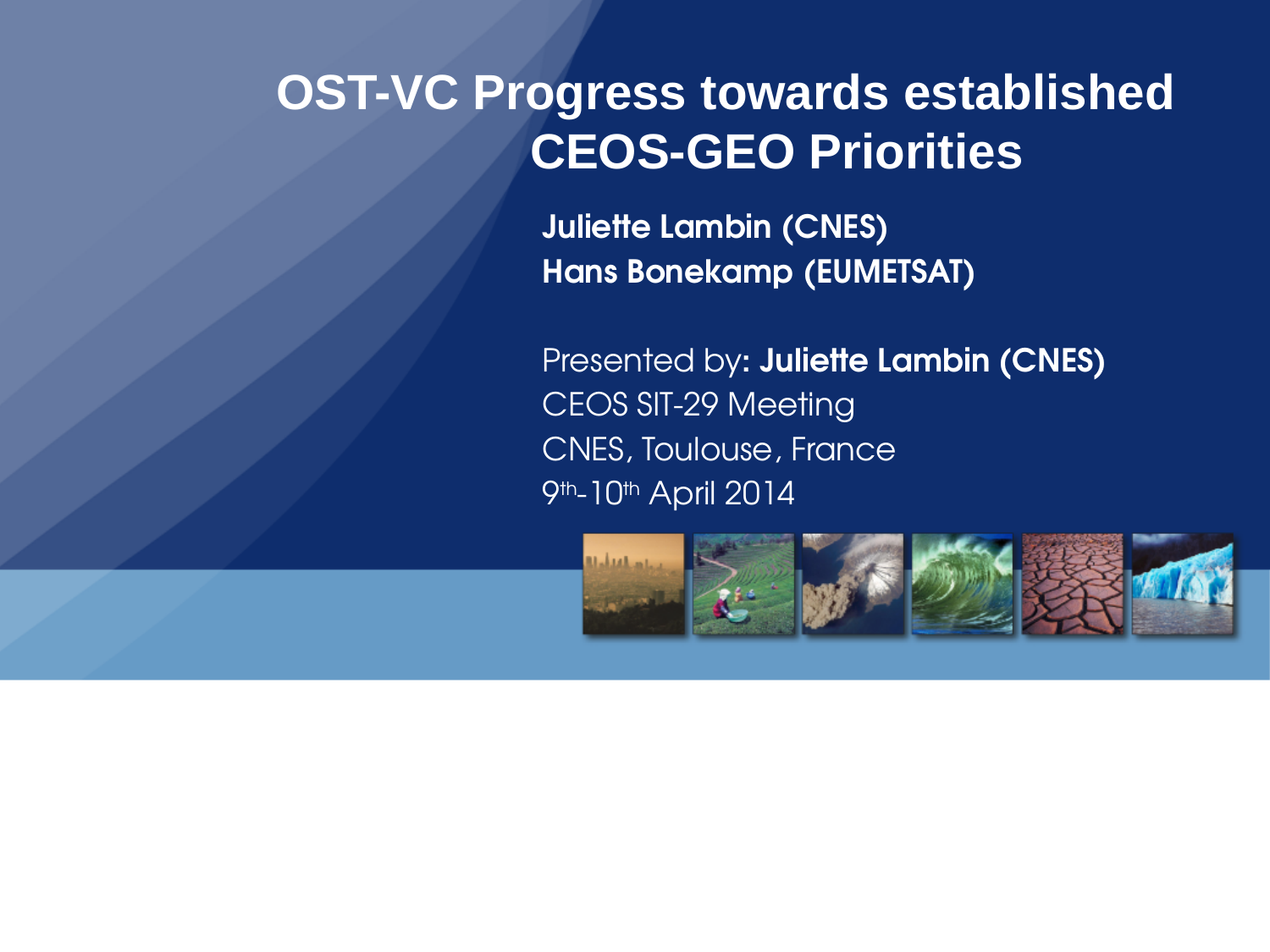

# OST-VC Progress towards established CEOS-GEO Priorities
Juliette Lambin (CNES)
Hans Bonekamp (EUMETSAT)

Presented by: Juliette Lambin (CNES)
CEOS SIT-29 Meeting
CNES, Toulouse, France
9th-10th April 2014